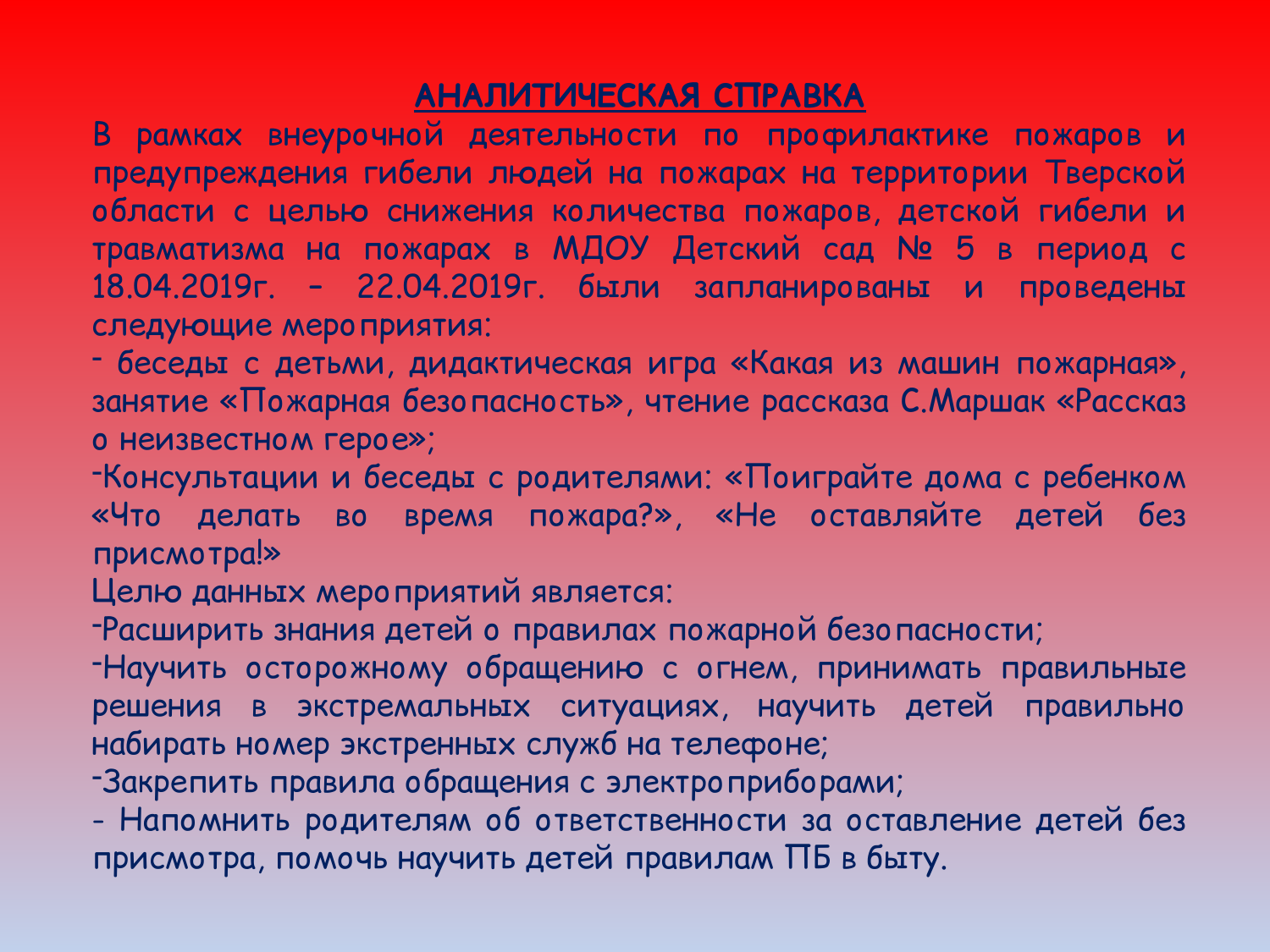

АНАЛИТИЧЕСКАЯ СПРАВКА
В рамках внеурочной деятельности по профилактике пожаров и предупреждения гибели людей на пожарах на территории Тверской области с целью снижения количества пожаров, детской гибели и травматизма на пожарах в МДОУ Детский сад № 5 в период с 18.04.2019г. – 22.04.2019г. были запланированы и проведены следующие мероприятия:
 беседы с детьми, дидактическая игра «Какая из машин пожарная», занятие «Пожарная безопасность», чтение рассказа С.Маршак «Рассказ о неизвестном герое»;
Консультации и беседы с родителями: «Поиграйте дома с ребенком «Что делать во время пожара?», «Не оставляйте детей без присмотра!»
Целю данных мероприятий является:
Расширить знания детей о правилах пожарной безопасности;
Научить осторожному обращению с огнем, принимать правильные решения в экстремальных ситуациях, научить детей правильно набирать номер экстренных служб на телефоне;
Закрепить правила обращения с электроприборами;
- Напомнить родителям об ответственности за оставление детей без присмотра, помочь научить детей правилам ПБ в быту.